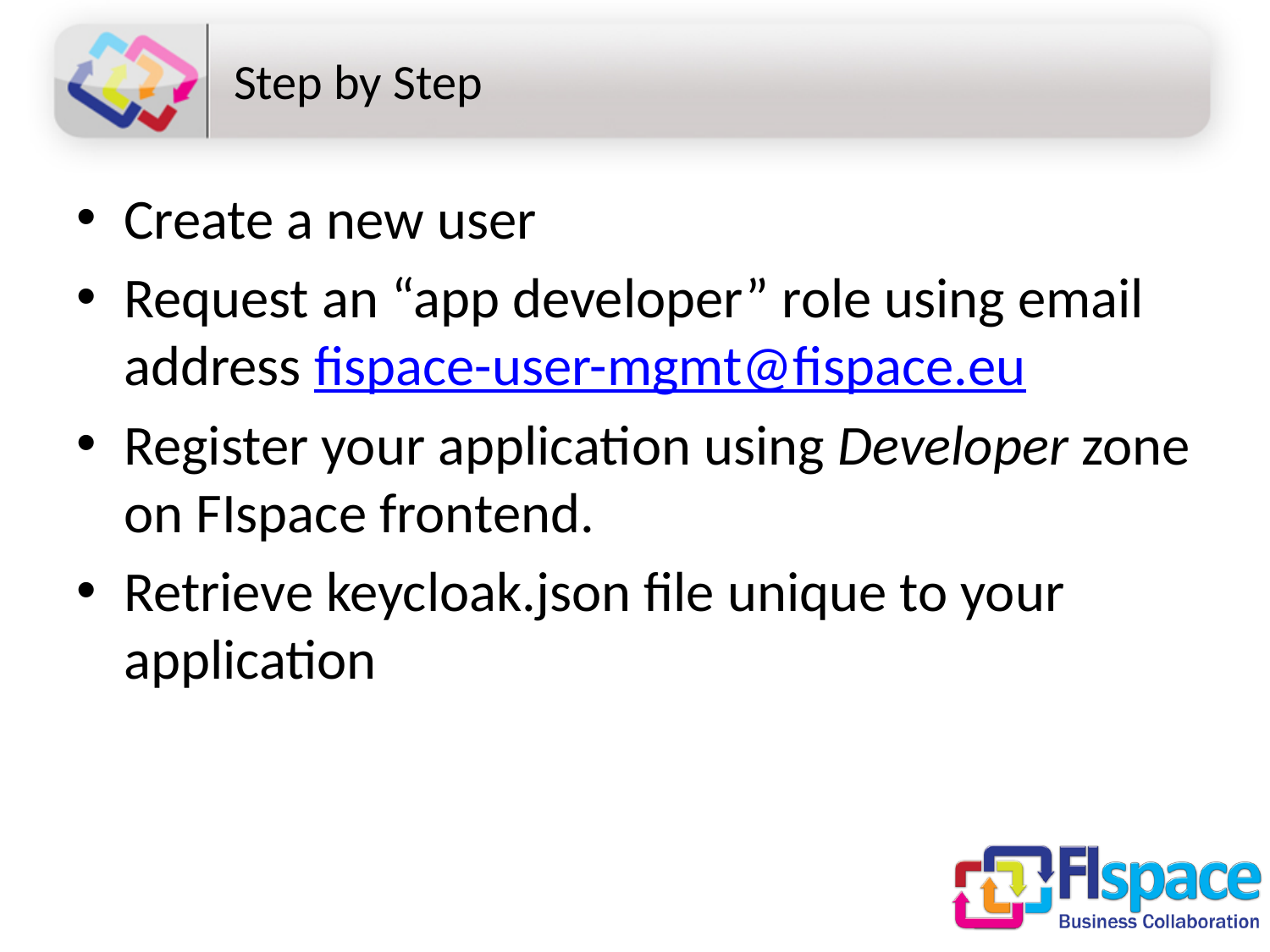

# Step by Step
Create a new user
Request an “app developer” role using email address fispace-user-mgmt@fispace.eu
Register your application using Developer zone on FIspace frontend.
Retrieve keycloak.json file unique to your application